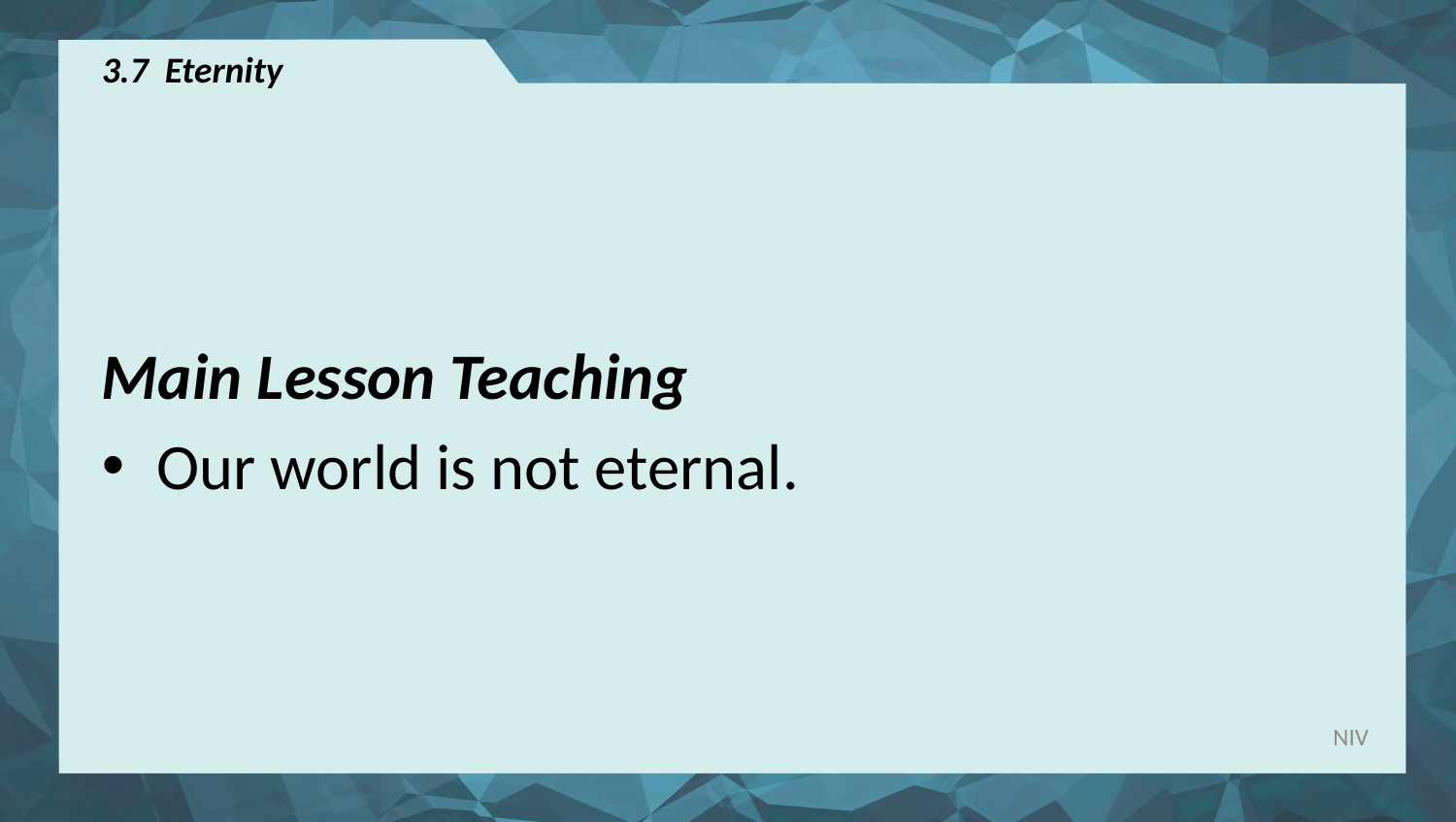

# 3.7  Eternity
Main Lesson Teaching
Our world is not eternal.
NIV